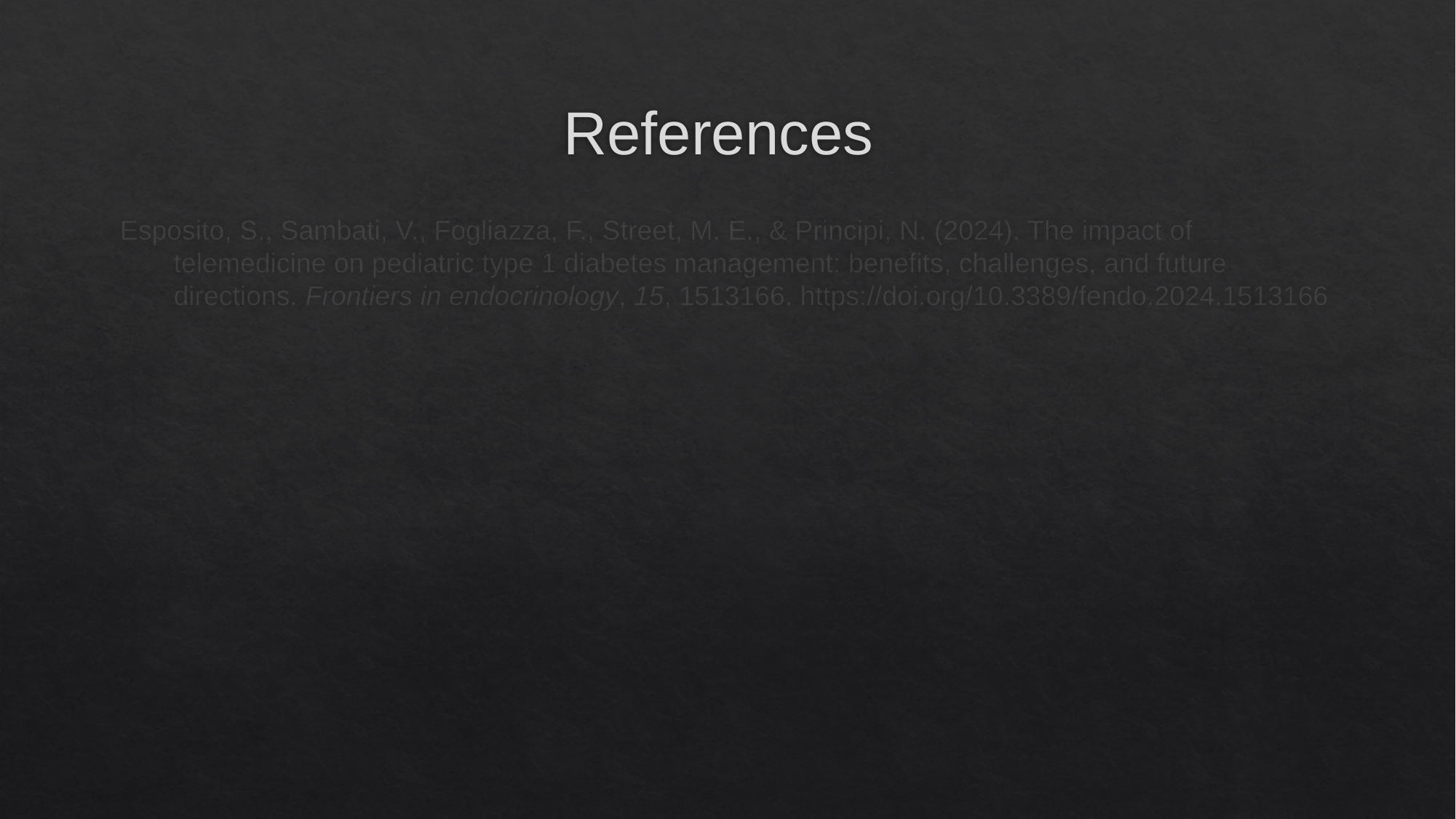

# References
Esposito, S., Sambati, V., Fogliazza, F., Street, M. E., & Principi, N. (2024). The impact of telemedicine on pediatric type 1 diabetes management: benefits, challenges, and future directions. Frontiers in endocrinology, 15, 1513166. https://doi.org/10.3389/fendo.2024.1513166